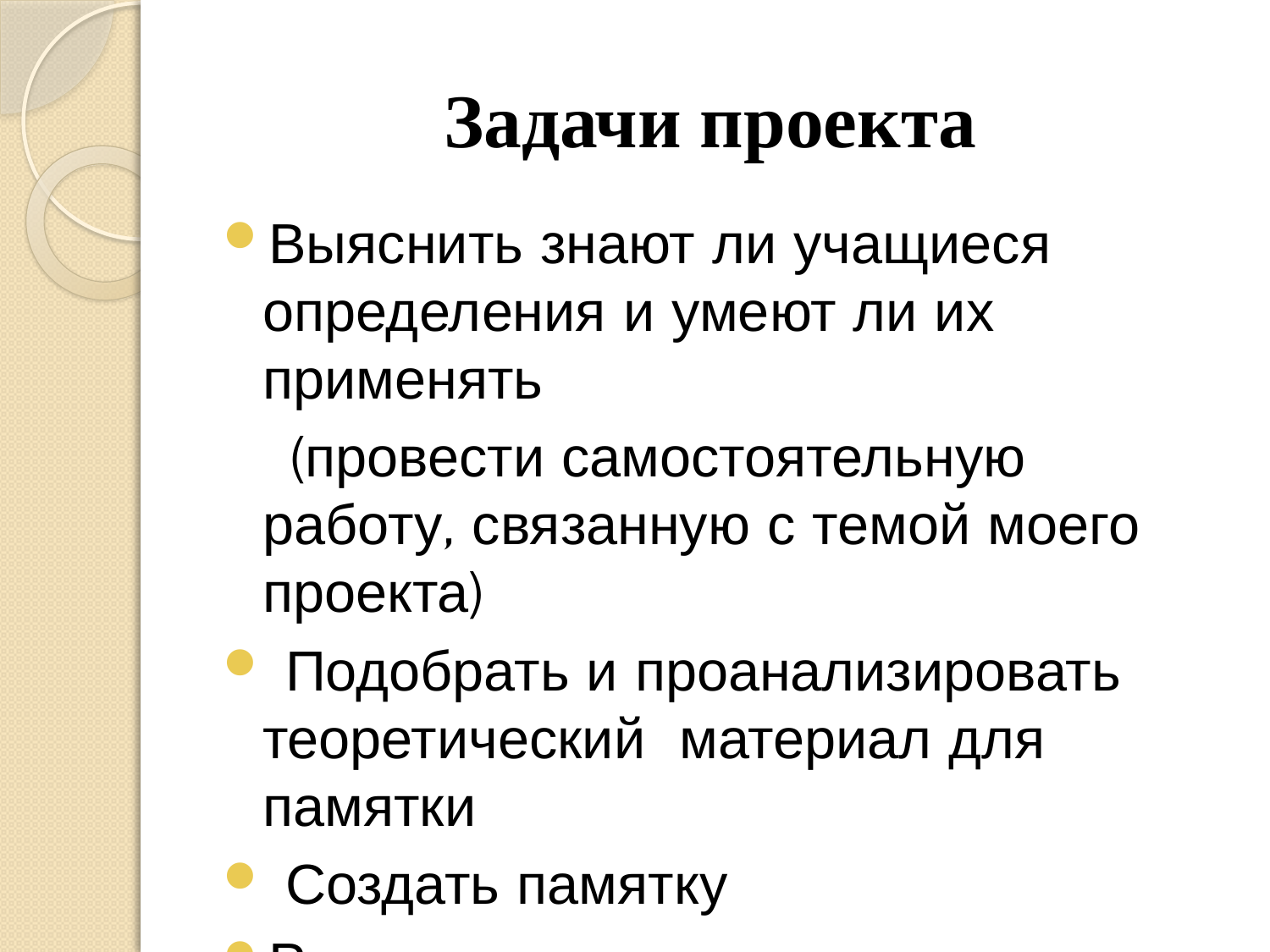

# Задачи проекта
Выяснить знают ли учащиеся определения и умеют ли их применять
    (провести самостоятельную работу, связанную с темой моего проекта)
 Подобрать и проанализировать теоретический  материал для  памятки
 Создать памятку
Распространить среди одноклассников